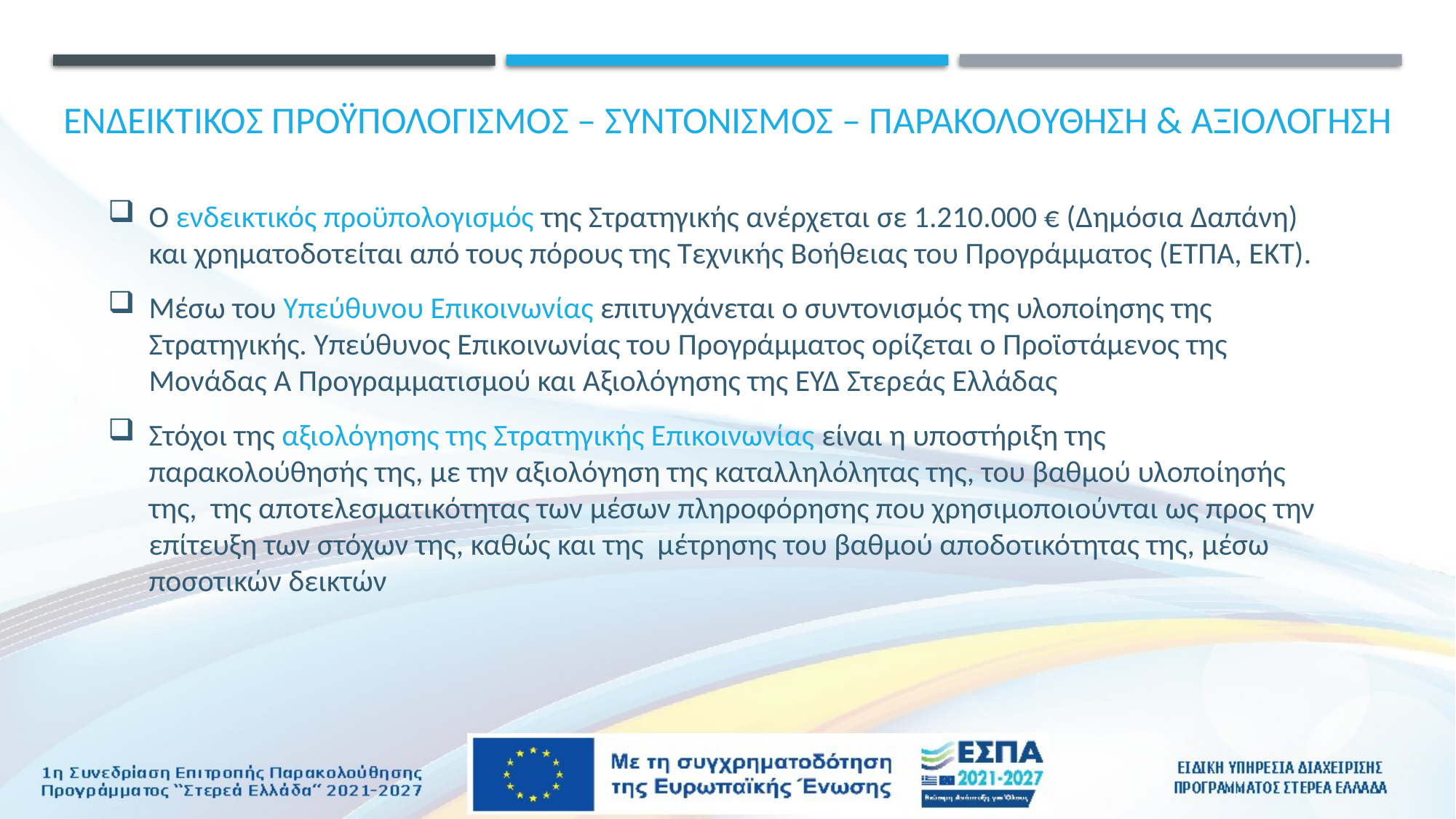

ΕΝΔΕΙΚΤΙΚΟΣ ΠΡΟΫΠΟΛΟΓΙΣΜΟΣ – ΣΥΝΤΟΝΙΣΜΟΣ – ΠΑΡΑΚΟΛΟΥΘΗΣΗ & ΑΞΙΟΛΟΓΗΣΗ
Ο ενδεικτικός προϋπολογισμός της Στρατηγικής ανέρχεται σε 1.210.000 € (Δημόσια Δαπάνη) και χρηματοδοτείται από τους πόρους της Τεχνικής Βοήθειας του Προγράμματος (ΕΤΠΑ, EKT).
Μέσω του Υπεύθυνου Επικοινωνίας επιτυγχάνεται ο συντονισμός της υλοποίησης της Στρατηγικής. Υπεύθυνος Επικοινωνίας του Προγράμματος ορίζεται ο Προϊστάμενος της Μονάδας Α Προγραμματισμού και Αξιολόγησης της ΕΥΔ Στερεάς Ελλάδας
Στόχοι της αξιολόγησης της Στρατηγικής Επικοινωνίας είναι η υποστήριξη της παρακολούθησής της, με την αξιολόγηση της καταλληλόλητας της, του βαθμού υλοποίησής της,  της αποτελεσματικότητας των μέσων πληροφόρησης που χρησιμοποιούνται ως προς την επίτευξη των στόχων της, καθώς και της  μέτρησης του βαθμού αποδοτικότητας της, μέσω  ποσοτικών δεικτών